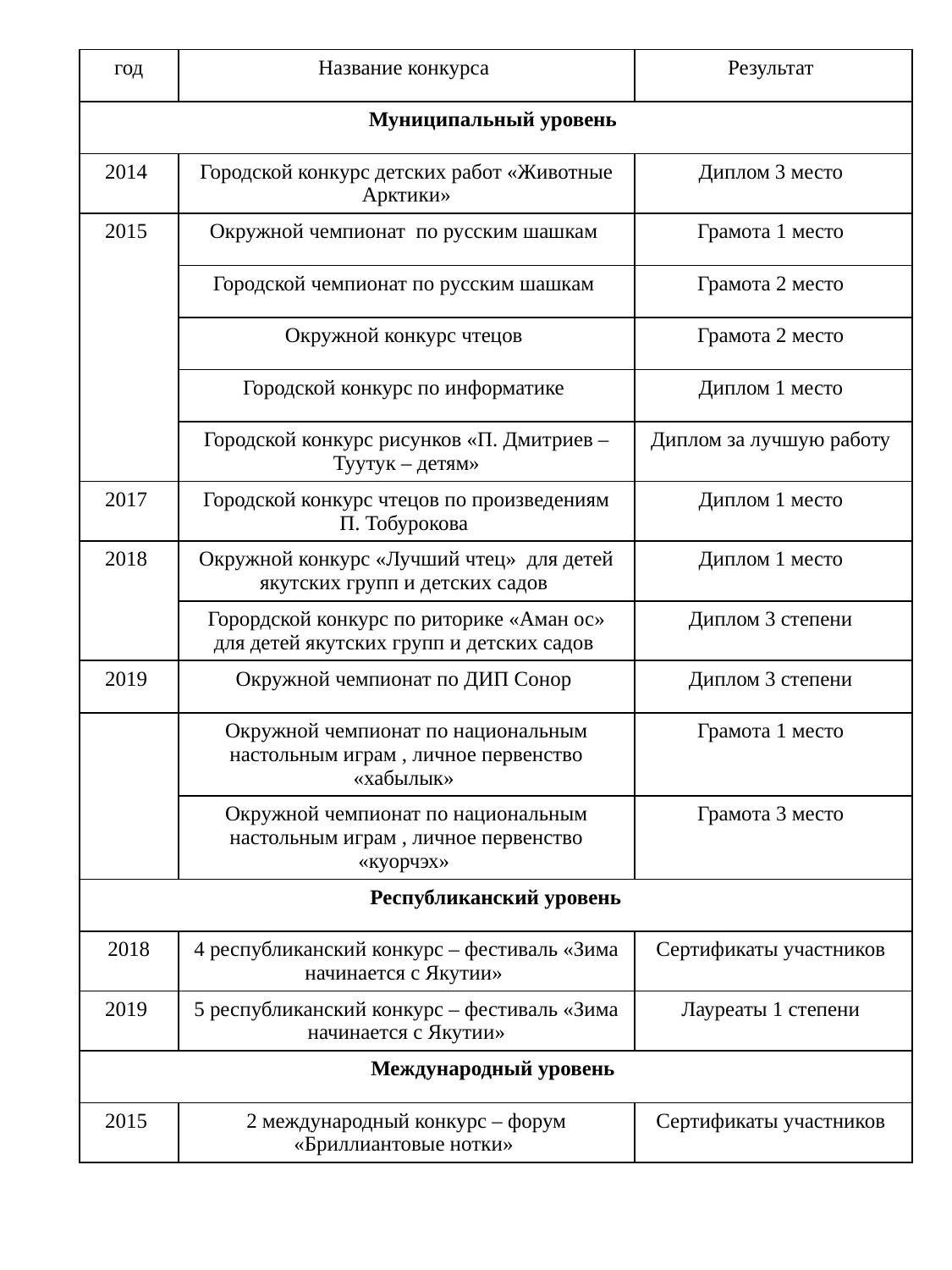

| год | Название конкурса | Результат |
| --- | --- | --- |
| Муниципальный уровень |  |  |
| 2014 | Городской конкурс детских работ «Животные Арктики» | Диплом 3 место |
| 2015 | Окружной чемпионат по русским шашкам | Грамота 1 место |
|  | Городской чемпионат по русским шашкам | Грамота 2 место |
|  | Окружной конкурс чтецов | Грамота 2 место |
|  | Городской конкурс по информатике | Диплом 1 место |
|  | Городской конкурс рисунков «П. Дмитриев – Туутук – детям» | Диплом за лучшую работу |
| 2017 | Городской конкурс чтецов по произведениям П. Тобурокова | Диплом 1 место |
| 2018 | Окружной конкурс «Лучший чтец» для детей якутских групп и детских садов | Диплом 1 место |
|  | Горордской конкурс по риторике «Аман ос» для детей якутских групп и детских садов | Диплом 3 степени |
| 2019 | Окружной чемпионат по ДИП Сонор | Диплом 3 степени |
|  | Окружной чемпионат по национальным настольным играм , личное первенство «хабылык» | Грамота 1 место |
|  | Окружной чемпионат по национальным настольным играм , личное первенство «куорчэх» | Грамота 3 место |
| Республиканский уровень |  |  |
| 2018 | 4 республиканский конкурс – фестиваль «Зима начинается с Якутии» | Сертификаты участников |
| 2019 | 5 республиканский конкурс – фестиваль «Зима начинается с Якутии» | Лауреаты 1 степени |
| Международный уровень |  |  |
| 2015 | 2 международный конкурс – форум «Бриллиантовые нотки» | Сертификаты участников |